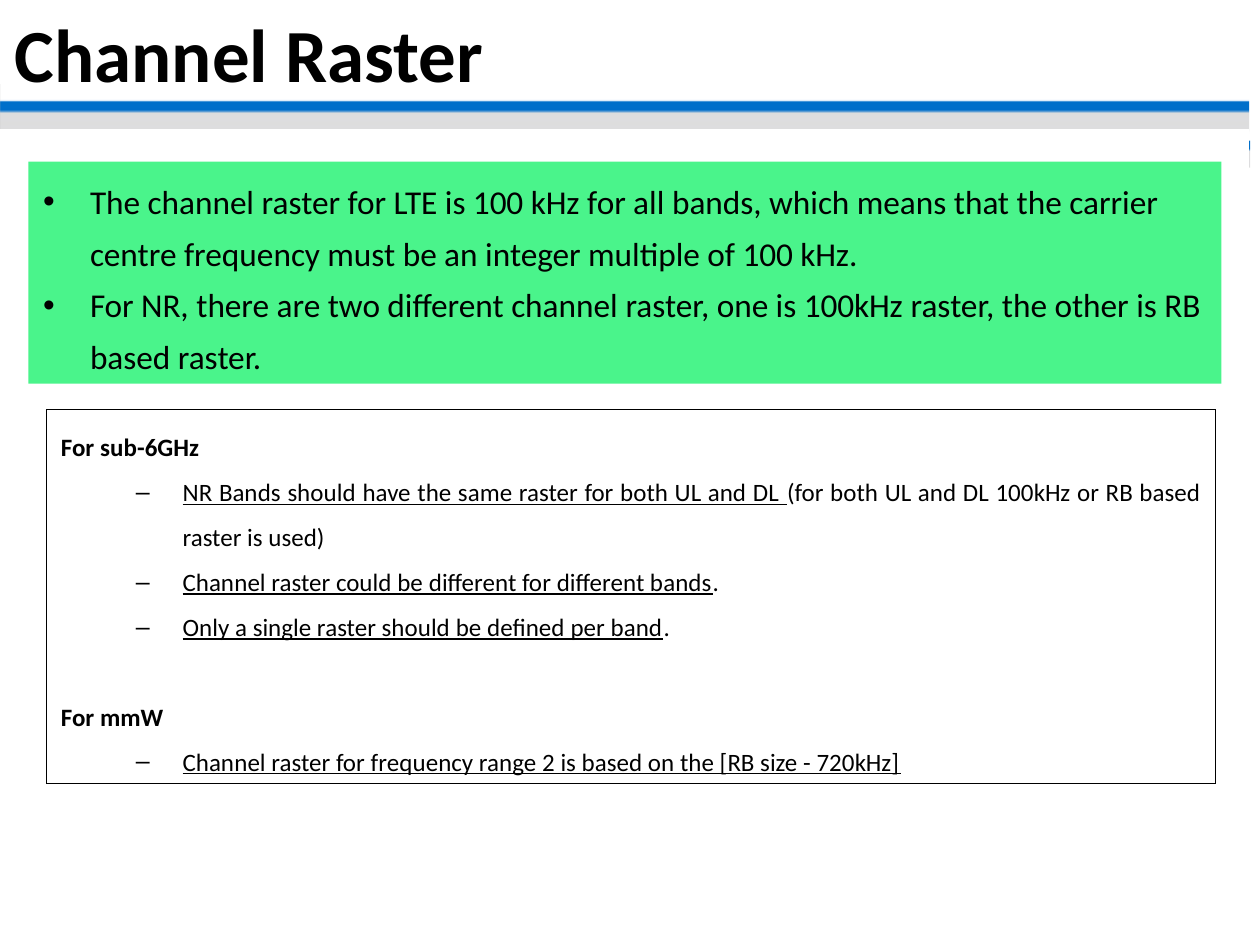

Channel Raster
The channel raster for LTE is 100 kHz for all bands, which means that the carrier centre frequency must be an integer multiple of 100 kHz.
For NR, there are two different channel raster, one is 100kHz raster, the other is RB based raster.
For sub-6GHz
NR Bands should have the same raster for both UL and DL (for both UL and DL 100kHz or RB based raster is used)
Channel raster could be different for different bands.
Only a single raster should be defined per band.

For mmW
Channel raster for frequency range 2 is based on the [RB size - 720kHz]